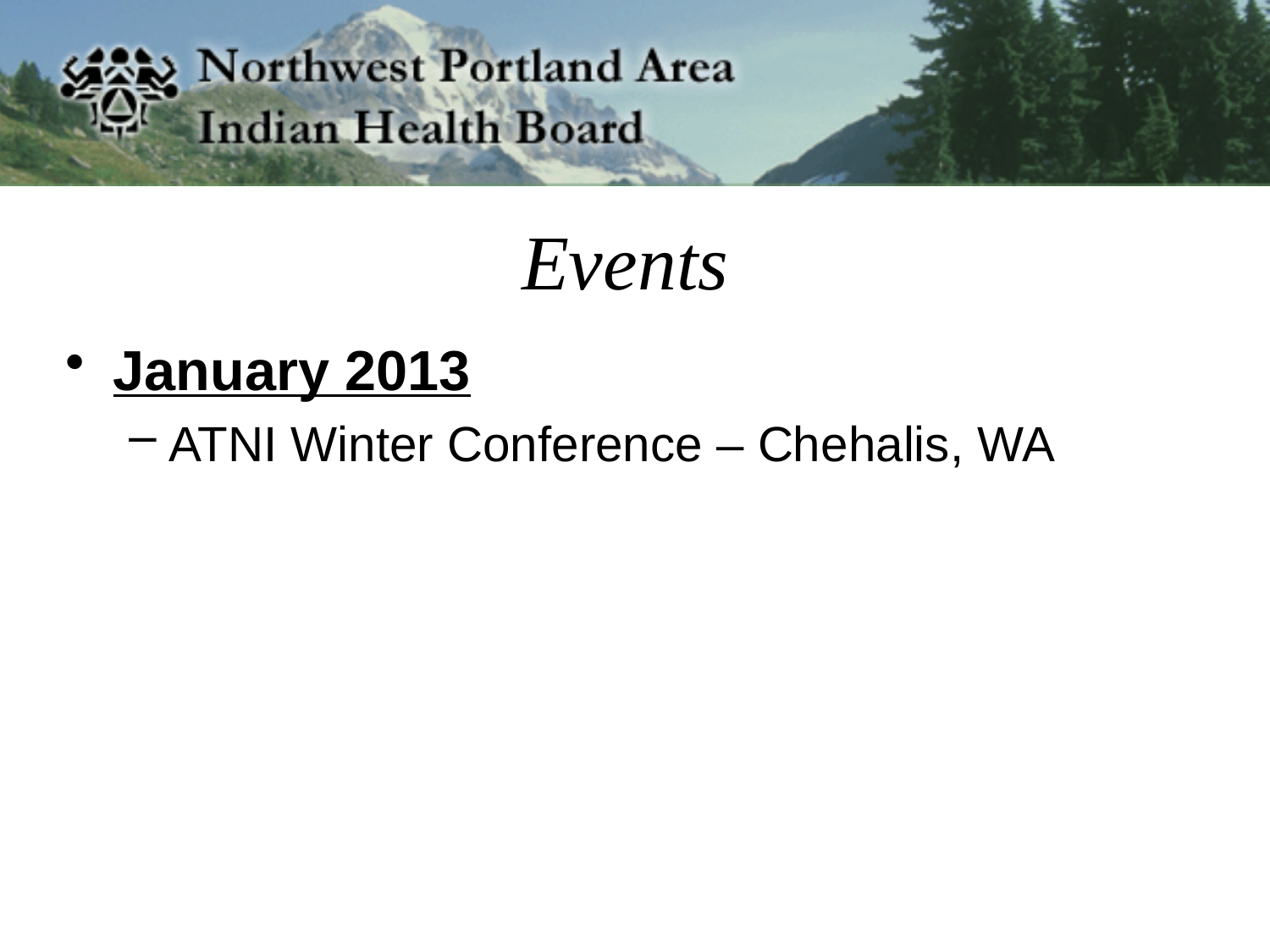

# Events
January 2013
ATNI Winter Conference – Chehalis, WA